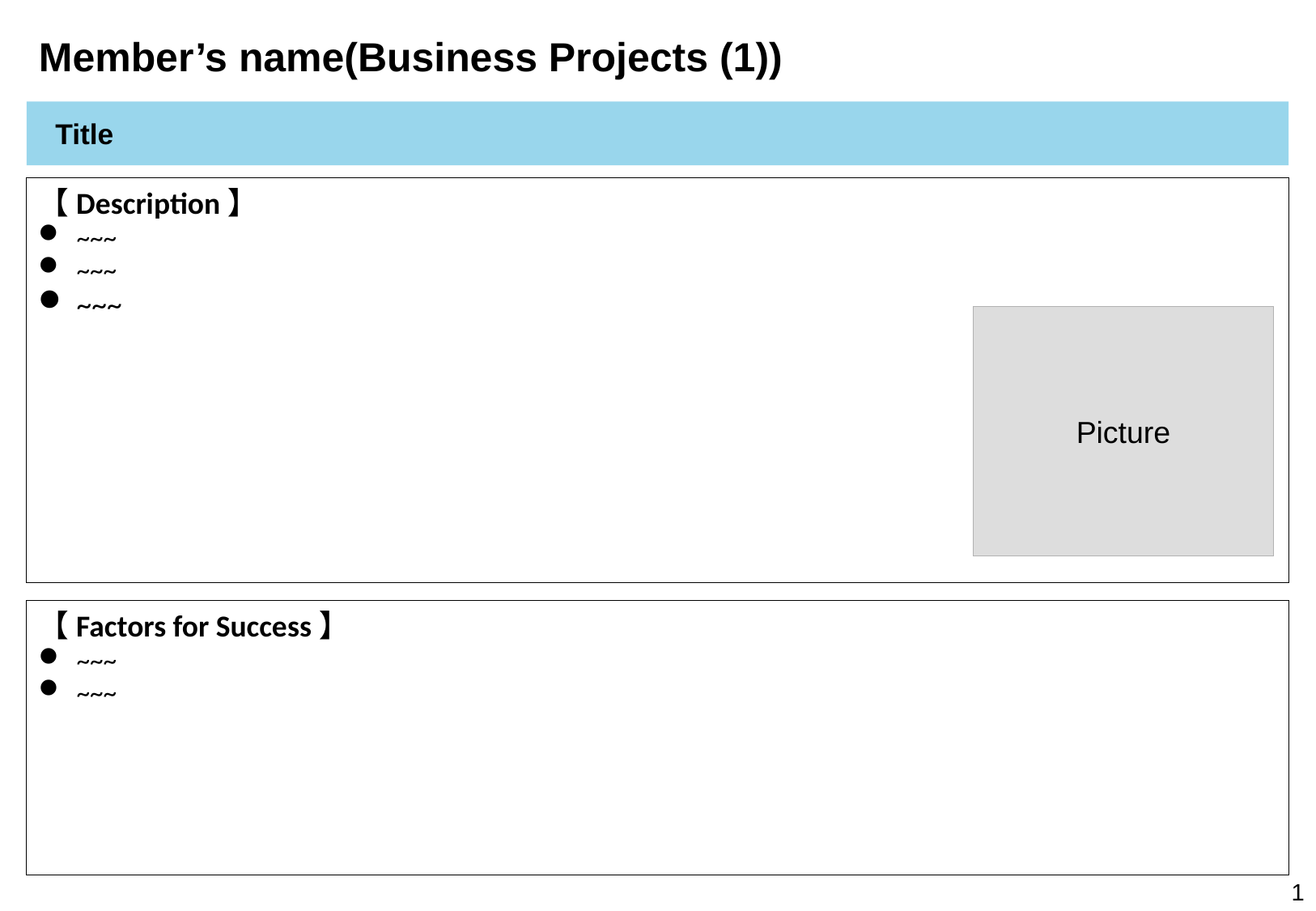

# Member’s name(Business Projects (1))
Title
【Description】
~~~
~~~
~~~

Picture
【Factors for Success】
~~~
~~~

1